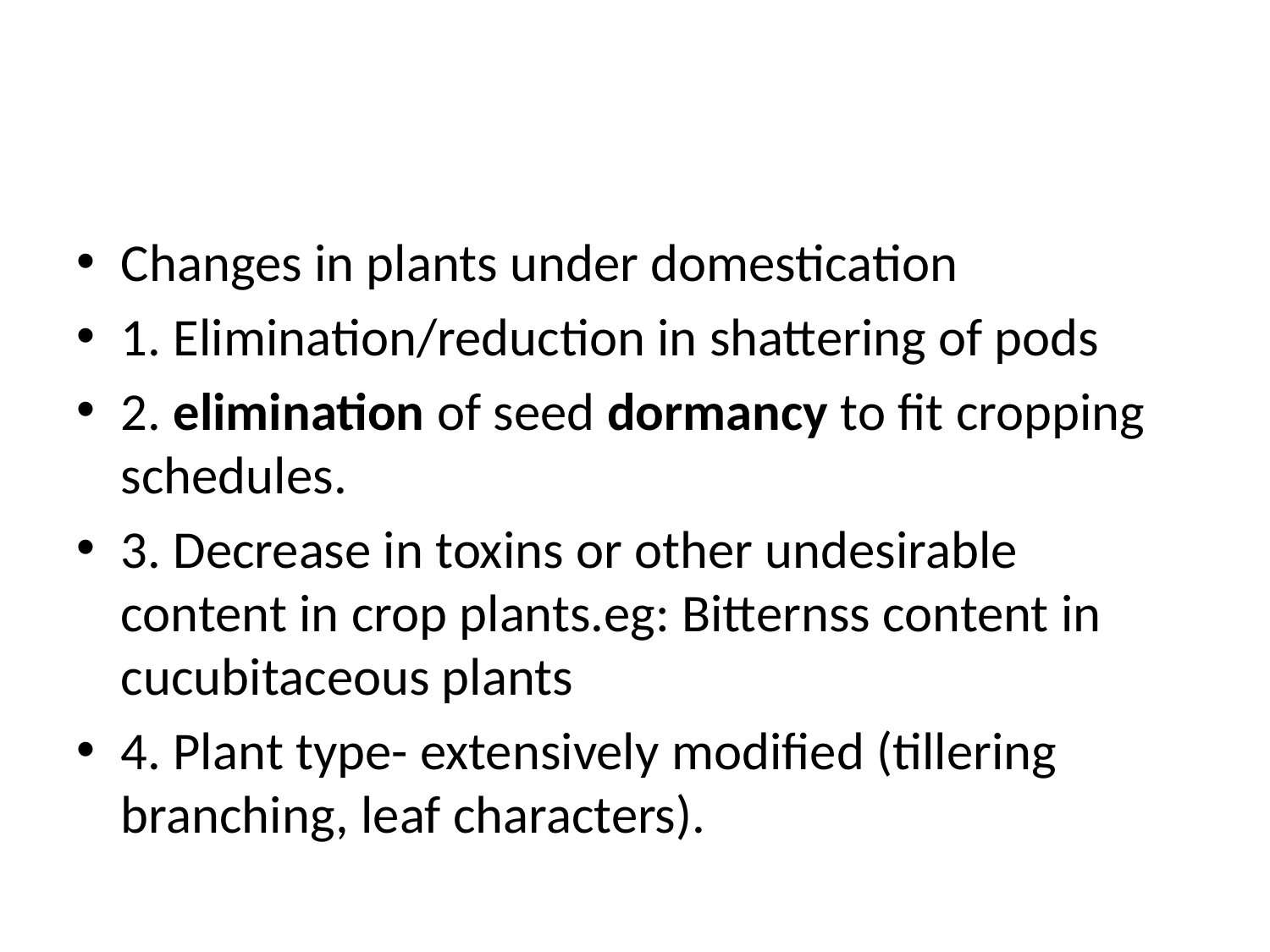

#
Changes in plants under domestication
1. Elimination/reduction in shattering of pods
2. elimination of seed dormancy to fit cropping schedules.
3. Decrease in toxins or other undesirable content in crop plants.eg: Bitternss content in cucubitaceous plants
4. Plant type- extensively modified (tillering branching, leaf characters).